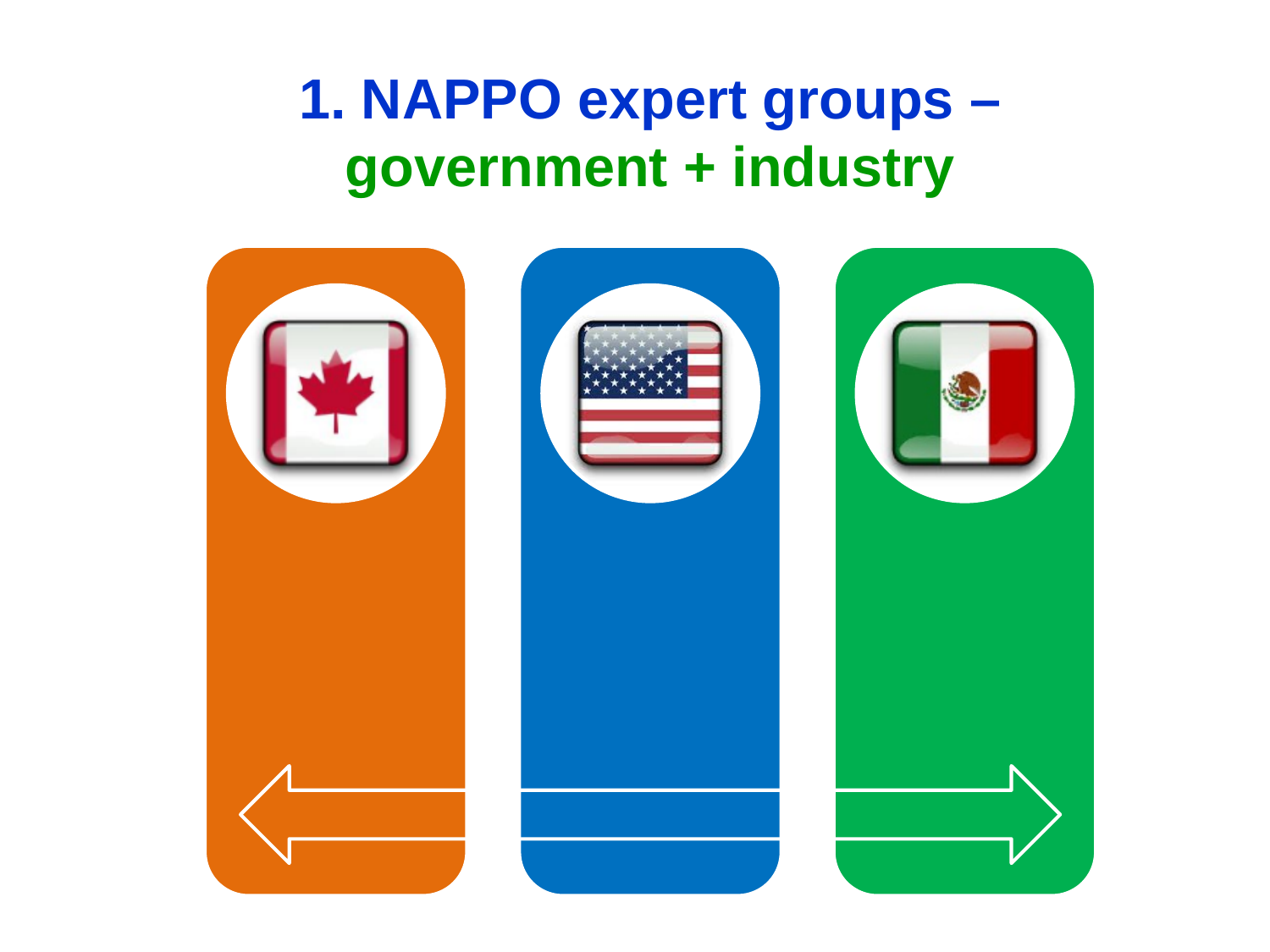

1. NAPPO expert groups – government + industry